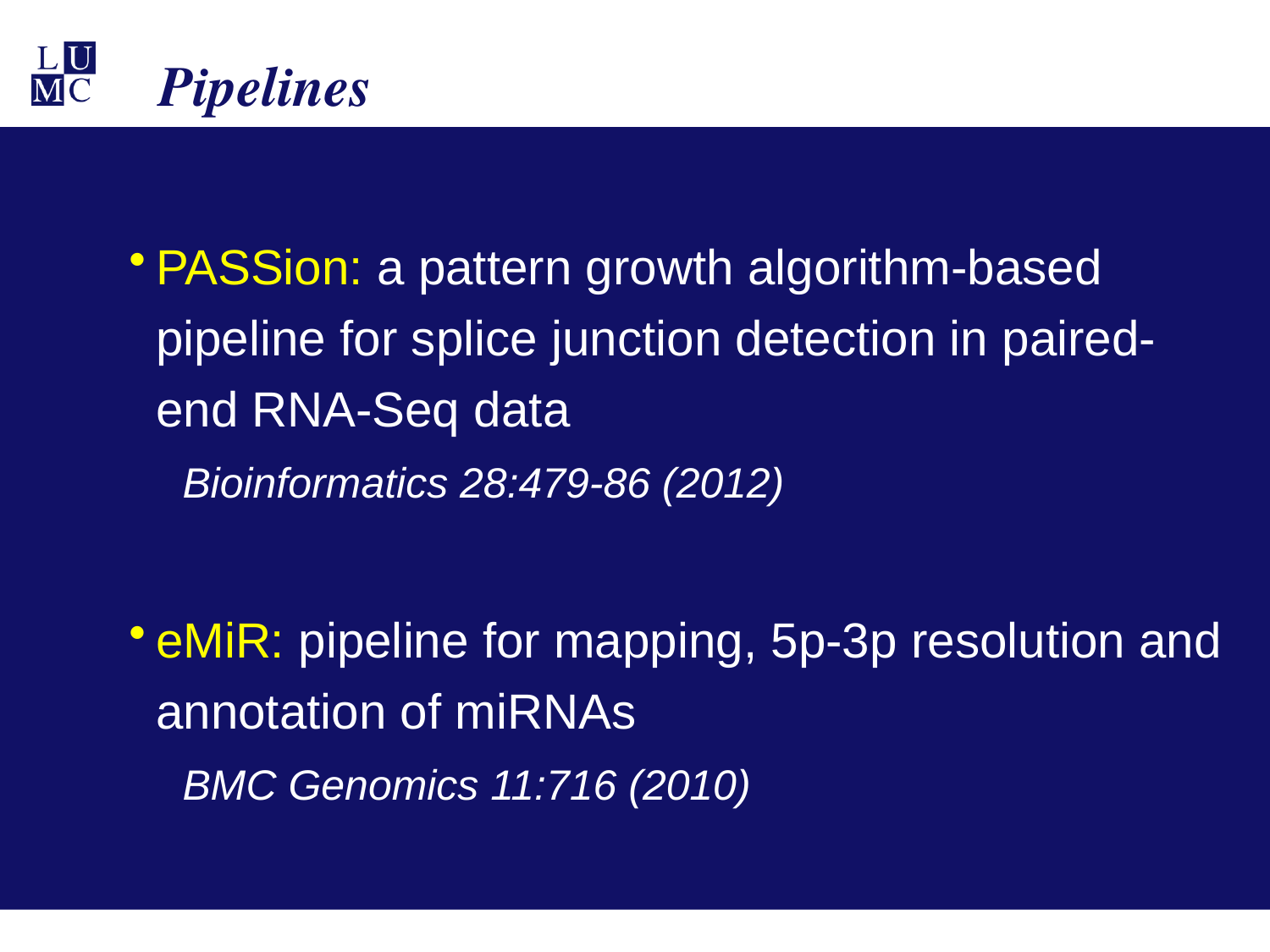

# Pipelines

PASSion: a pattern growth algorithm-based pipeline for splice junction detection in paired-end RNA-Seq data
Bioinformatics 28:479-86 (2012)

eMiR: pipeline for mapping, 5p-3p resolution and annotation of miRNAs
BMC Genomics 11:716 (2010)